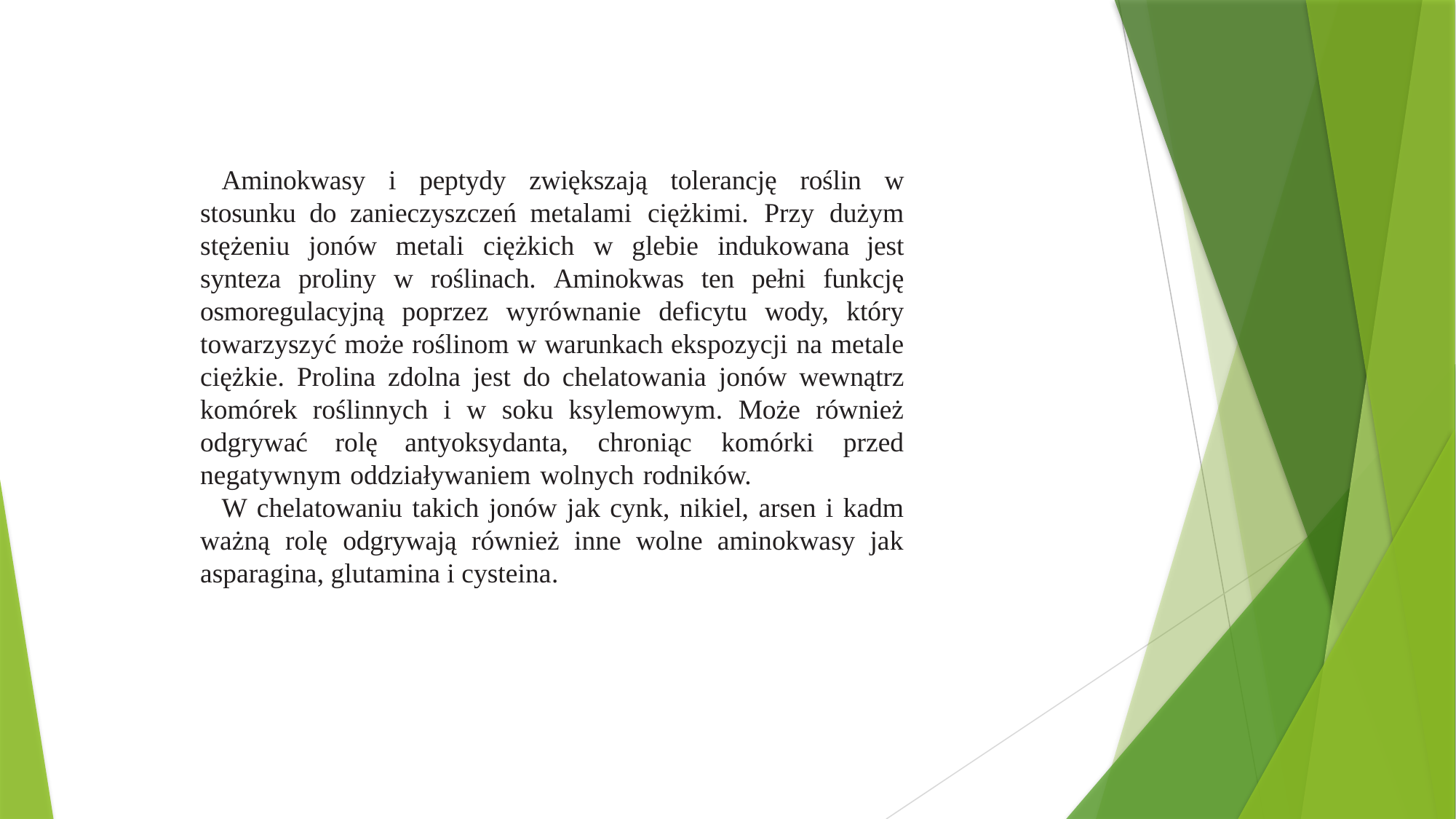

Aminokwasy i peptydy zwiększają tolerancję roślin w stosunku do zanieczyszczeń metalami ciężkimi. Przy dużym stężeniu jonów metali ciężkich w glebie indukowana jest synteza proliny w roślinach. Aminokwas ten pełni funkcję osmoregulacyjną poprzez wyrównanie deficytu wody, który towarzyszyć może roślinom w warunkach ekspozycji na metale ciężkie. Prolina zdolna jest do chelatowania jonów wewnątrz komórek roślinnych i w soku ksylemowym. Może również odgrywać rolę antyoksydanta, chroniąc komórki przed negatywnym oddziaływaniem wolnych rodników.
W chelatowaniu takich jonów jak cynk, nikiel, arsen i kadm ważną rolę odgrywają również inne wolne aminokwasy jak asparagina, glutamina i cysteina.